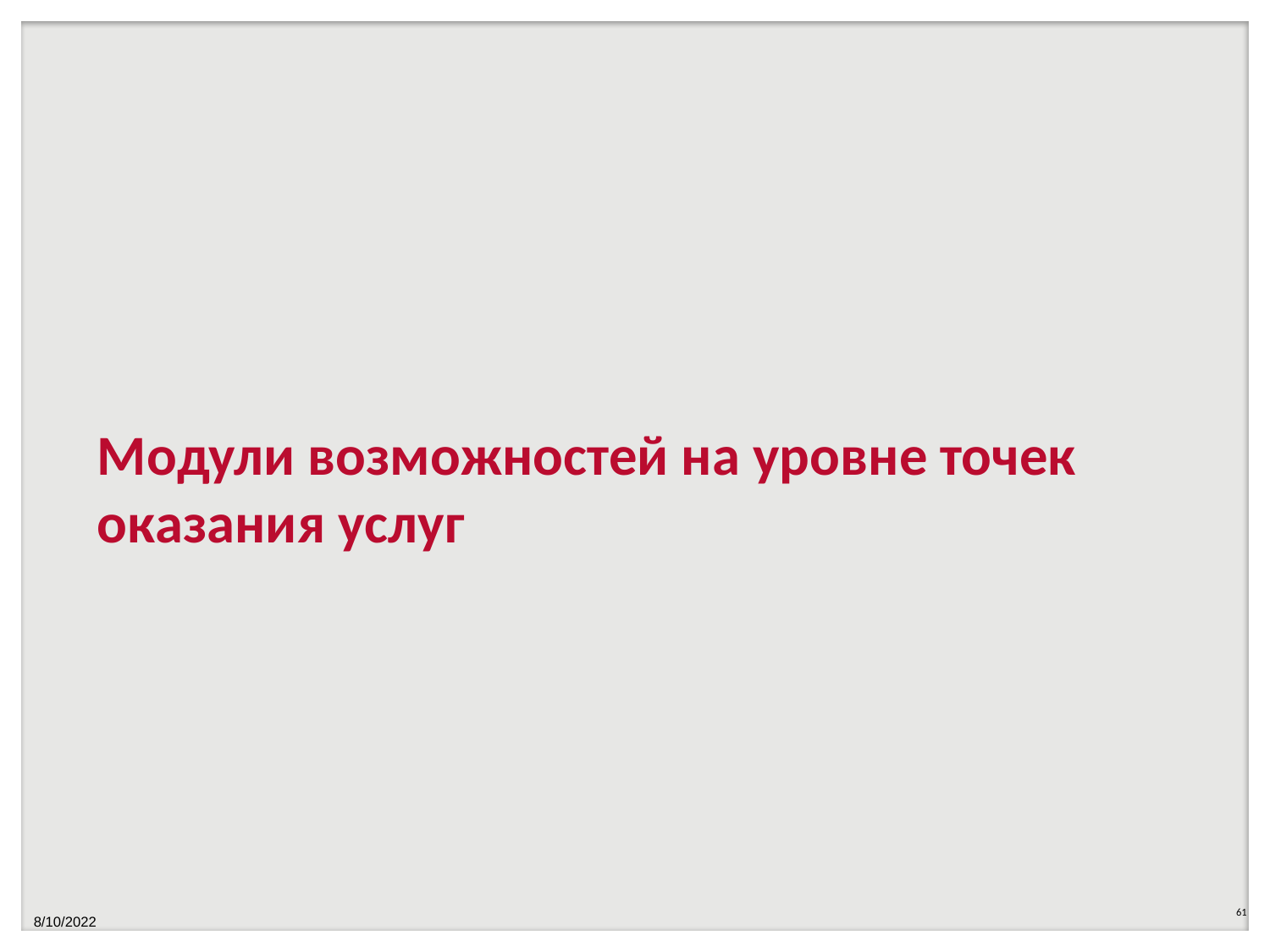

# Модули возможностей на уровне точек оказания услуг
8/10/2022